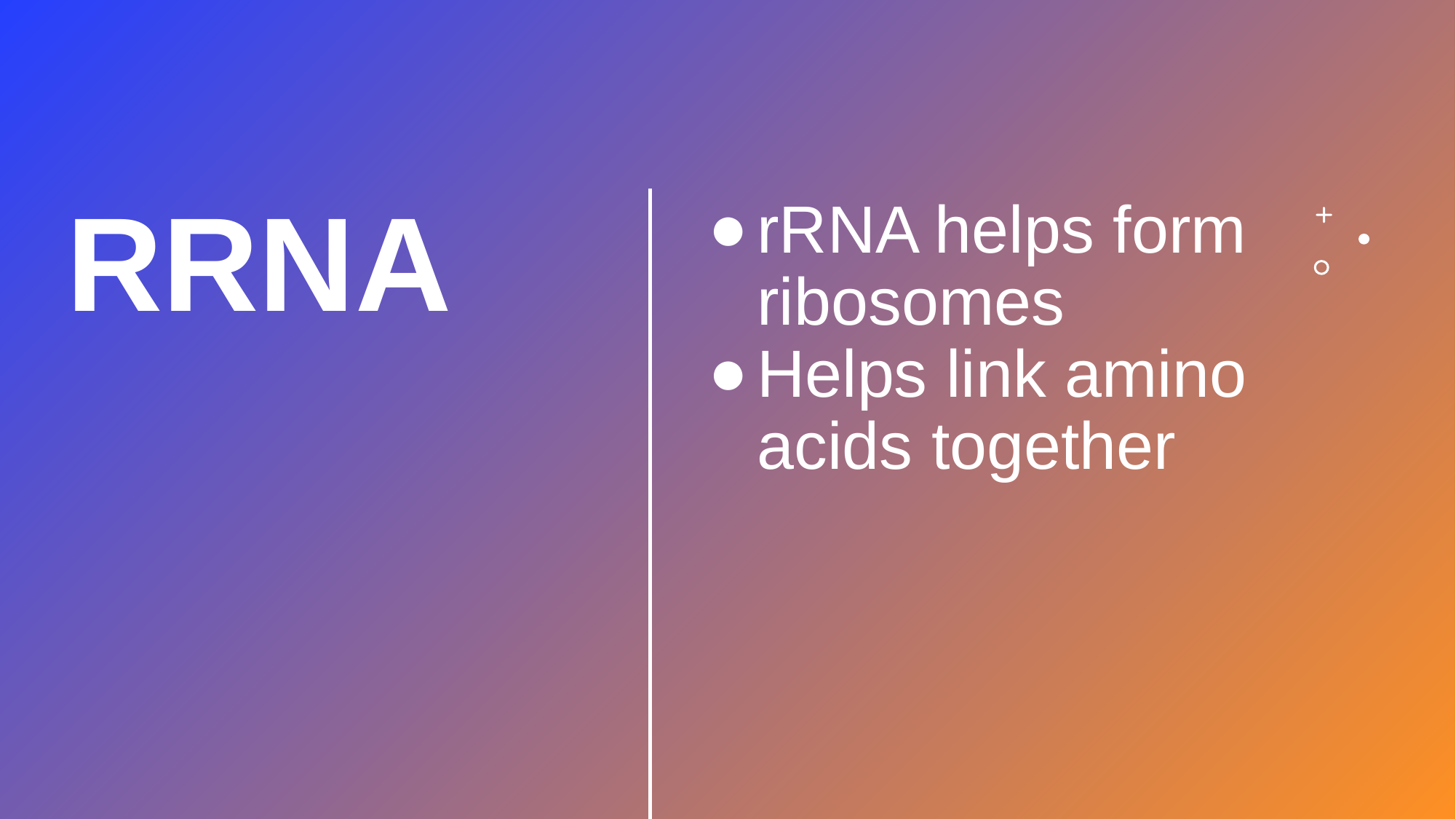

rRNA helps form ribosomes
Helps link amino acids together

# RRNA